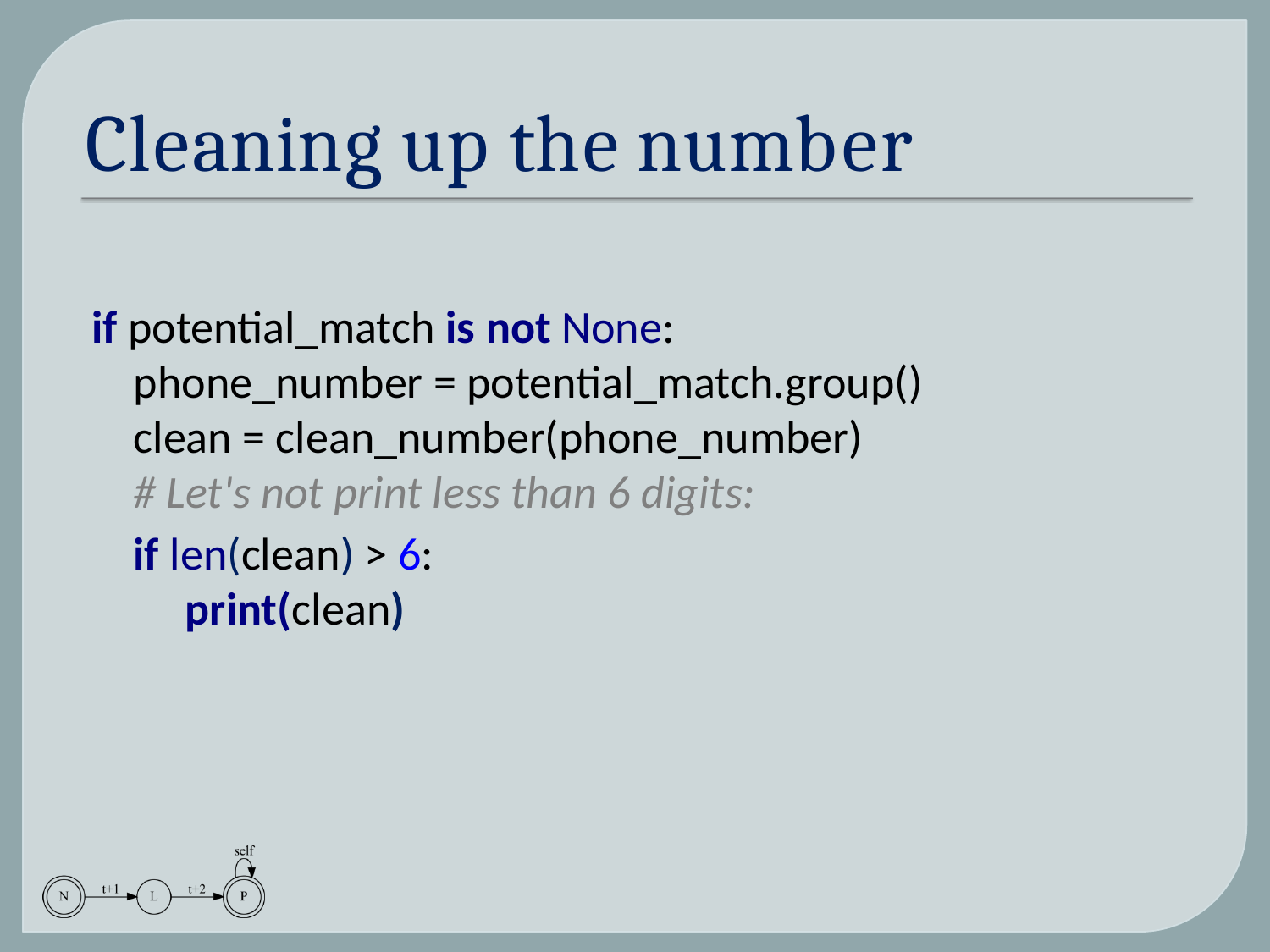

# Cleaning up the number

if potential_match is not None:
    phone_number = potential_match.group()
    clean = clean_number(phone_number)
    # Let's not print less than 6 digits:
    if len(clean) > 6:
         print(clean)